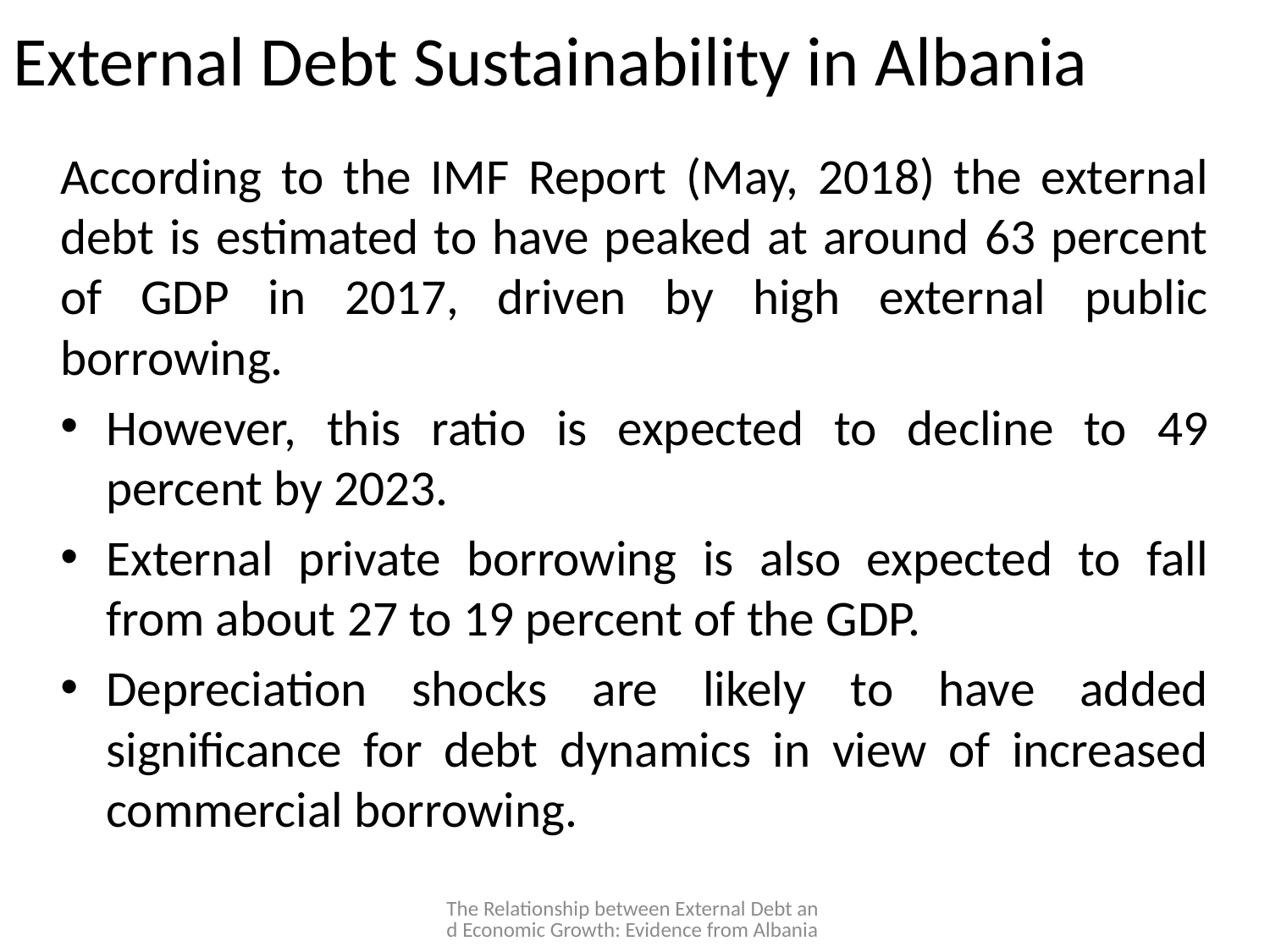

# External Debt Sustainability in Albania
According to the IMF Report (May, 2018) the external debt is estimated to have peaked at around 63 percent of GDP in 2017, driven by high external public borrowing.
However, this ratio is expected to decline to 49 percent by 2023.
External private borrowing is also expected to fall from about 27 to 19 percent of the GDP.
Depreciation shocks are likely to have added significance for debt dynamics in view of increased commercial borrowing.

The Relationship between External Debt and Economic Growth: Evidence from Albania